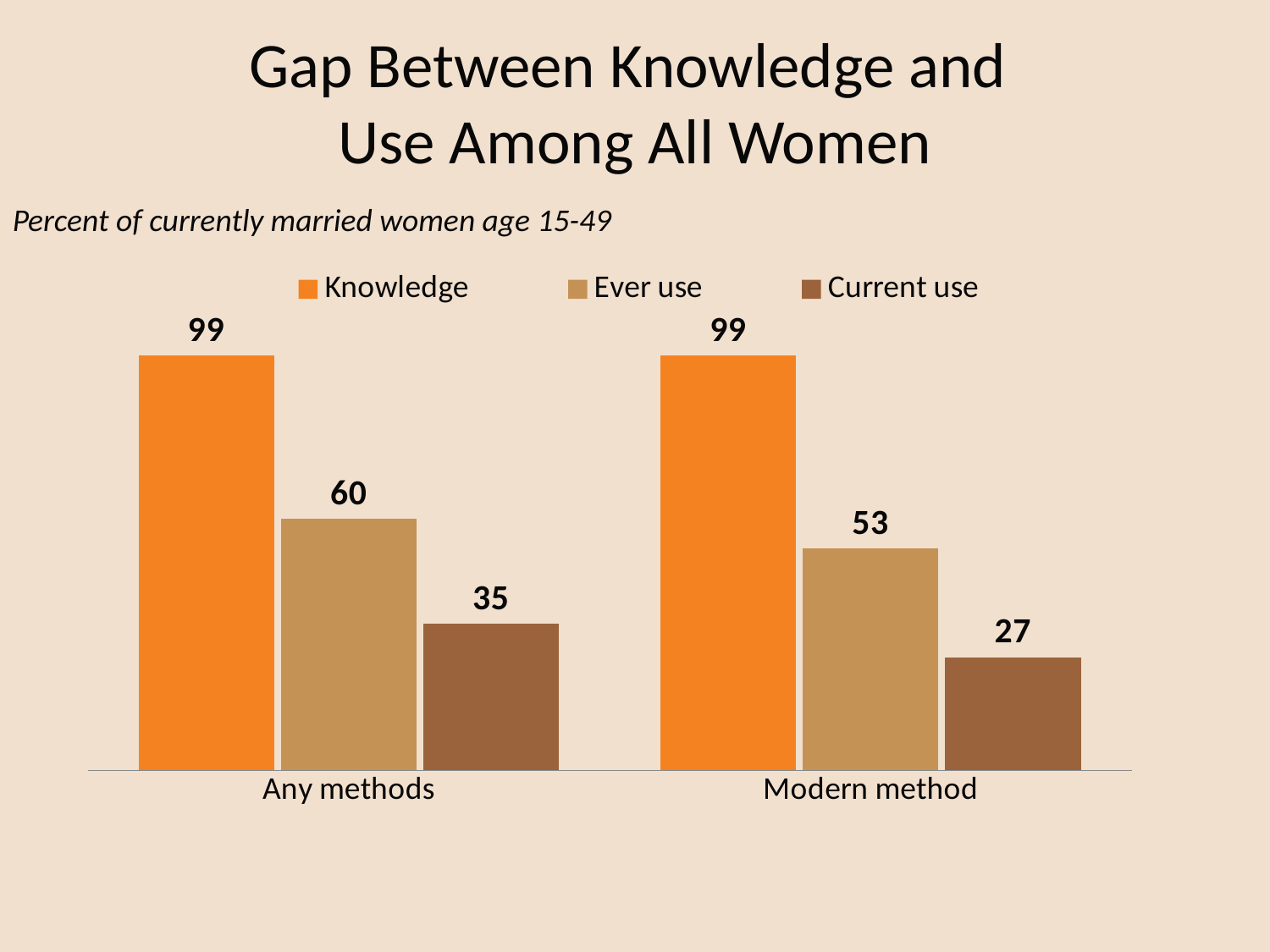

# Gap Between Knowledge and Use Among All Women
Percent of currently married women age 15-49

### Chart

| Category | Knowledge | Ever use | Current use |
|---|---|---|---|
| Any methods | 99.0 | 60.0 | 35.0 |
| Modern method | 99.0 | 53.0 | 27.0 |